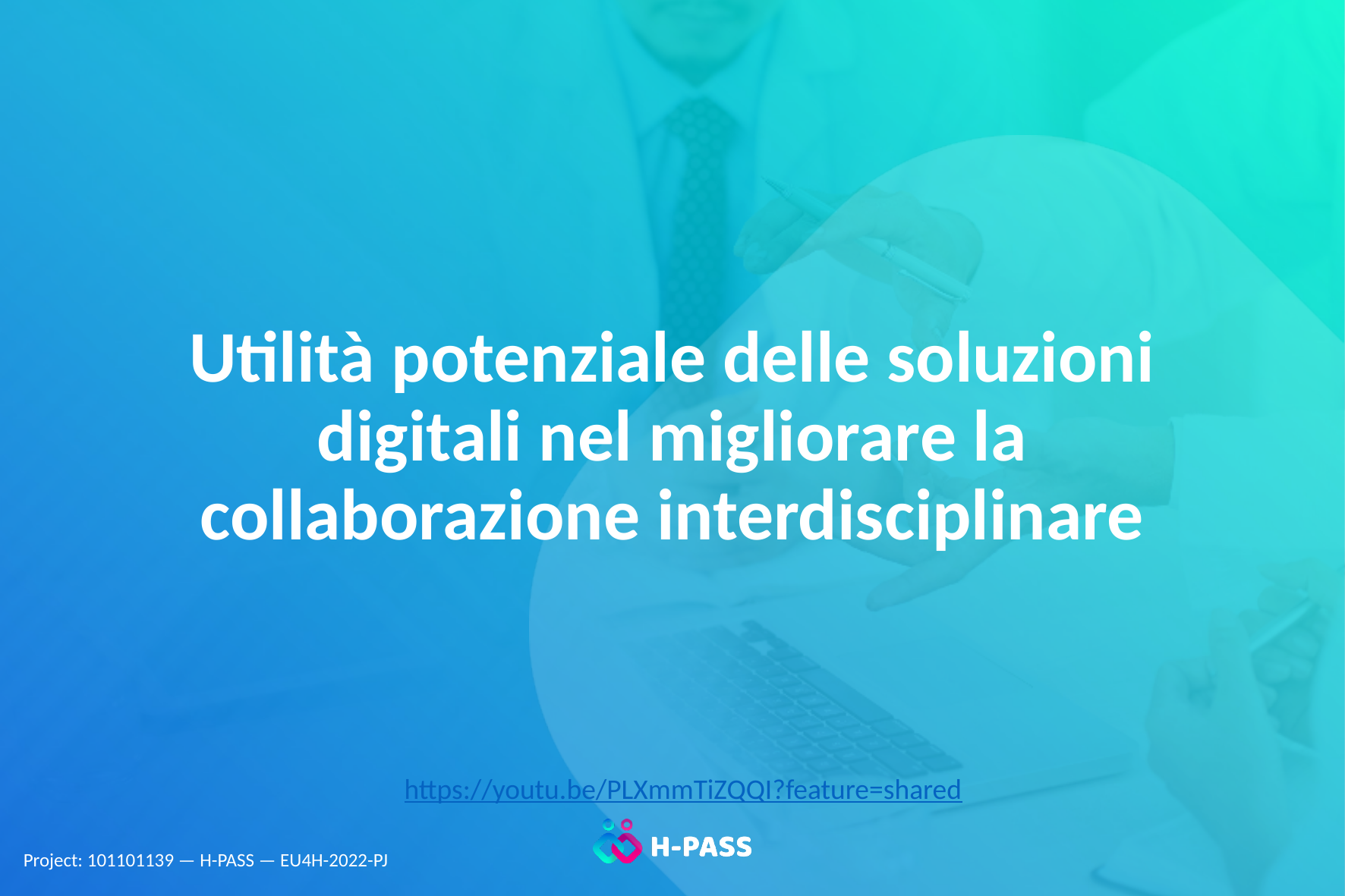

# Utilità potenziale delle soluzioni digitali nel migliorare la collaborazione interdisciplinare
https://youtu.be/PLXmmTiZQQI?feature=shared
Project: 101101139 — H-PASS — EU4H-2022-PJ